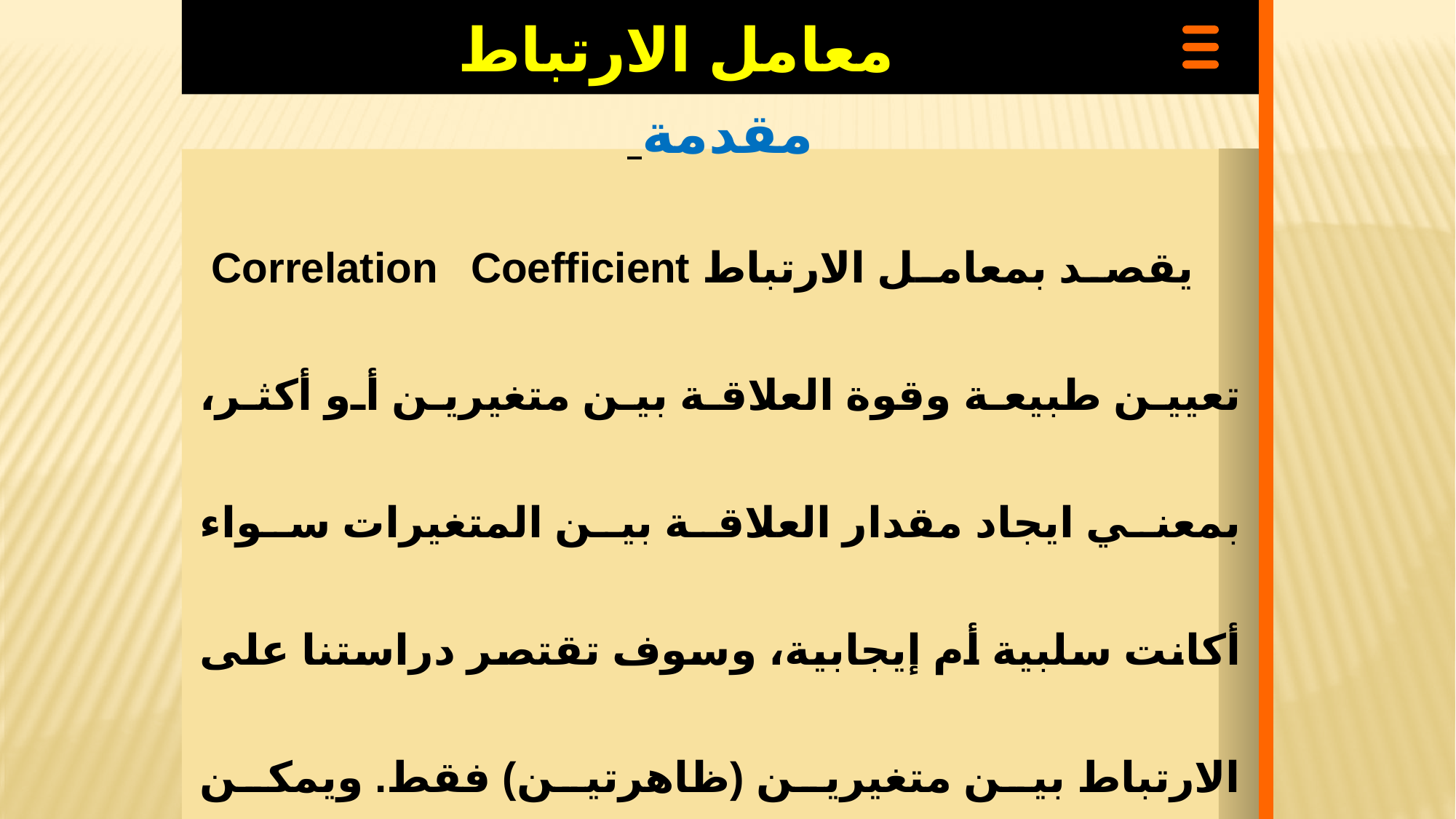

معامل الارتباط

مقدمة
    يقصد بمعامل الارتباط Correlation Coefficient  تعيين طبيعة وقوة العلاقة بين متغيرين أو أكثر، بمعني ايجاد مقدار العلاقة بين المتغيرات سواء أكانت سلبية أم إيجابية، وسوف تقتصر دراستنا على الارتباط بين متغيرين (ظاهرتين) فقط. ويمكن قياس العلاقة بين ظاهرتين بطرق مختلفة.